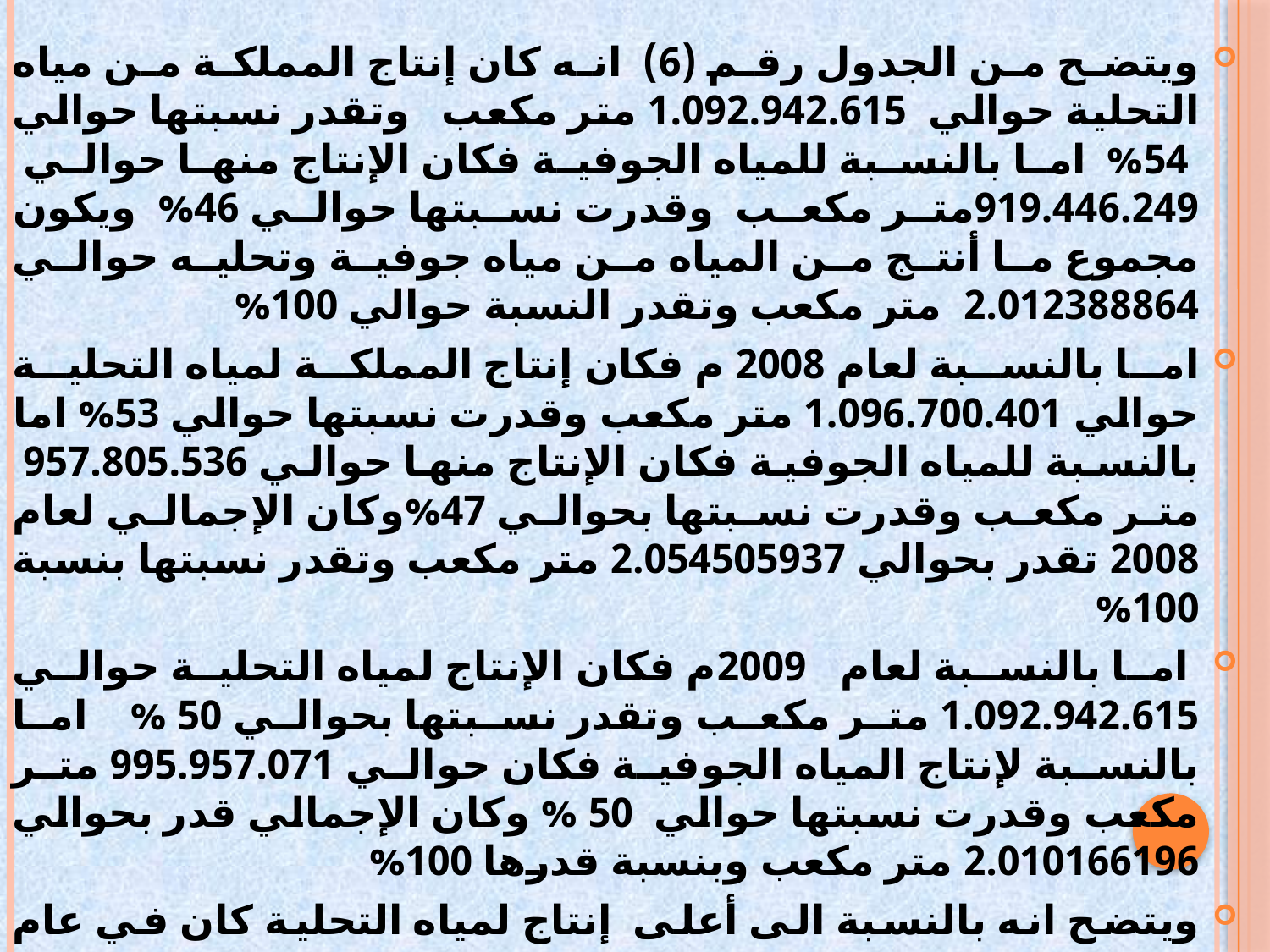

ويتضح من الجدول رقم (6)  انه كان إنتاج المملكة من مياه التحلية حوالي  1.092.942.615 متر مكعب   وتقدر نسبتها حوالي  54%  اما بالنسبة للمياه الجوفية فكان الإنتاج منها حوالي  919.446.249متر مكعب  وقدرت نسبتها حوالي 46%  ويكون مجموع ما أنتج من المياه من مياه جوفية وتحليه حوالي 2.012388864  متر مكعب وتقدر النسبة حوالي 100%
اما بالنسبة لعام 2008 م فكان إنتاج المملكة لمياه التحلية حوالي 1.096.700.401 متر مكعب وقدرت نسبتها حوالي 53% اما بالنسبة للمياه الجوفية فكان الإنتاج منها حوالي 957.805.536  متر مكعب وقدرت نسبتها بحوالي 47%وكان الإجمالي لعام 2008 تقدر بحوالي 2.054505937 متر مكعب وتقدر نسبتها بنسبة 100%
 اما بالنسبة لعام 2009م فكان الإنتاج لمياه التحلية حوالي 1.092.942.615 متر مكعب وتقدر نسبتها بحوالي 50 %    اما بالنسبة لإنتاج المياه الجوفية فكان حوالي 995.957.071 متر مكعب وقدرت نسبتها حوالي  50 % وكان الإجمالي قدر بحوالي 2.010166196 متر مكعب وبنسبة قدرها 100%
ويتضح انه بالنسبة الى أعلى  إنتاج لمياه التحلية كان في عام 2007 م والتي كانت تقدر نسبته بحوالي 54 %  واما ادنى إنتاج للمياه التحلية فكان عام 2009 والذي قدر بنسبة 50   % اما بالنسبة للمياه  الجوفية فكان أعلى إنتاج في عام 2009 م والذي قدر نسبته حوالي 50 % وادنى إنتاج كان في عام 2007 وكانت نسبته حوالي 46  %